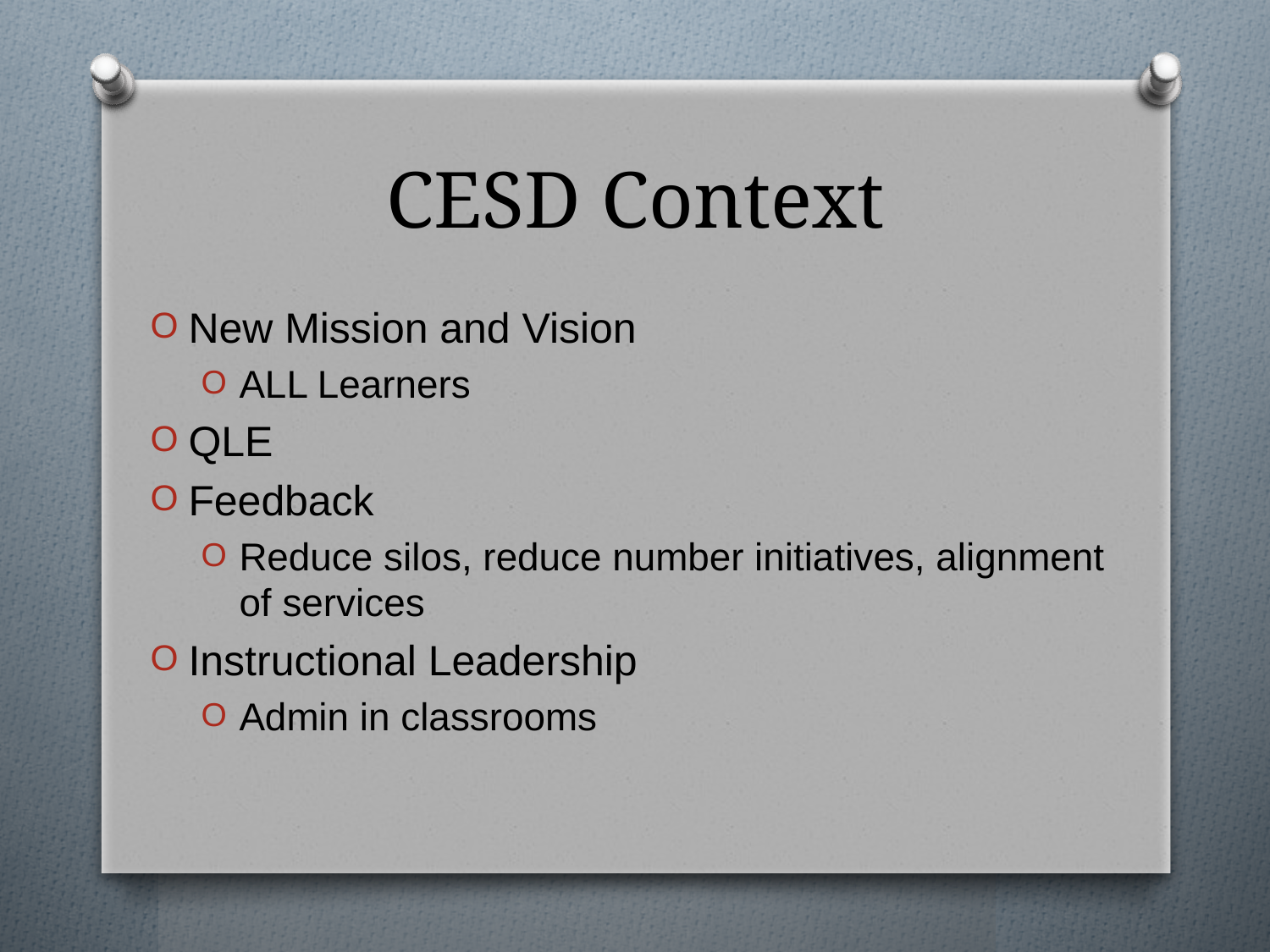

# CESD Context
New Mission and Vision
ALL Learners
QLE
Feedback
Reduce silos, reduce number initiatives, alignment of services
Instructional Leadership
Admin in classrooms